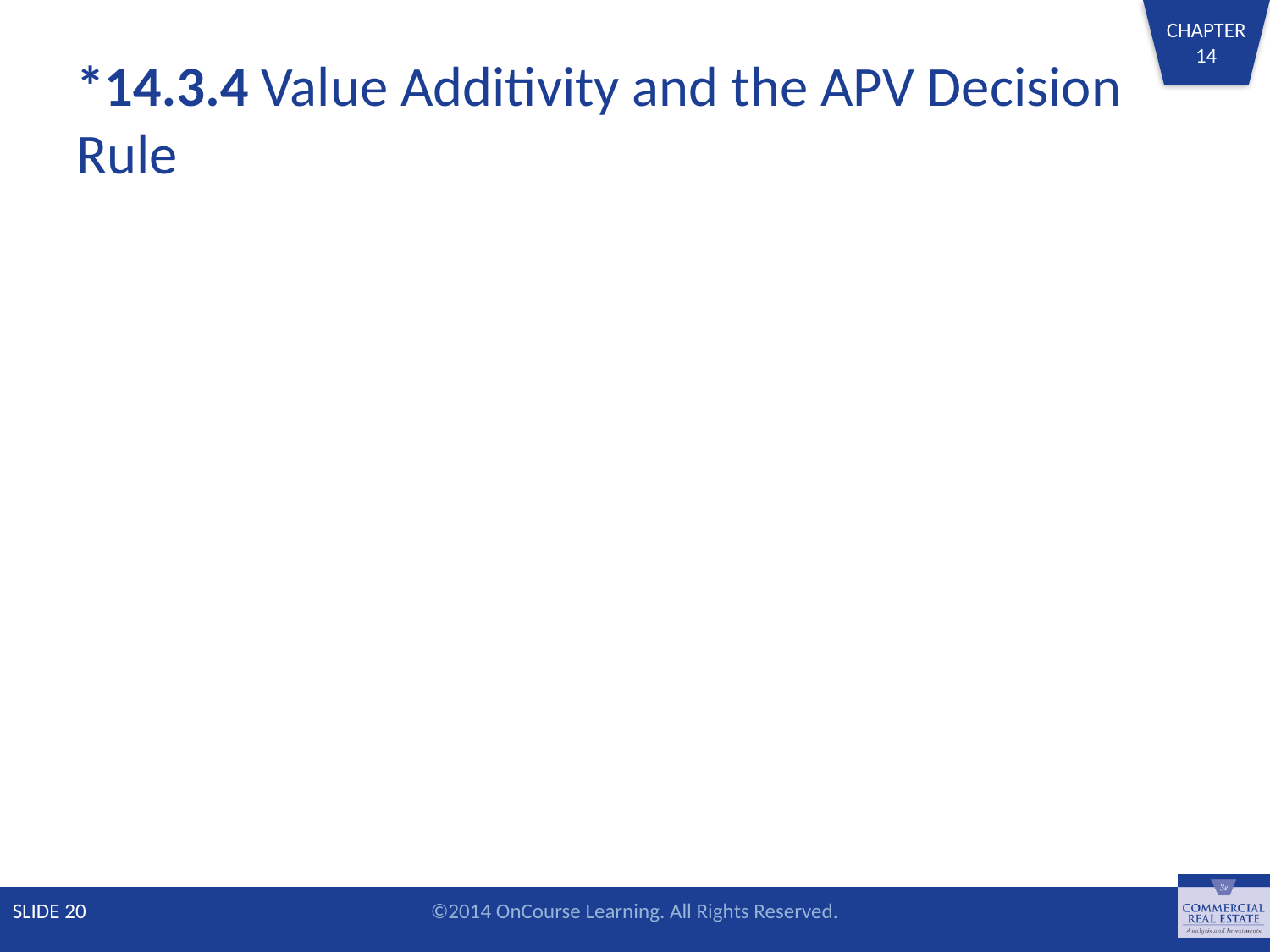

# *14.3.4 Value Additivity and the APV Decision Rule

SLIDE 20